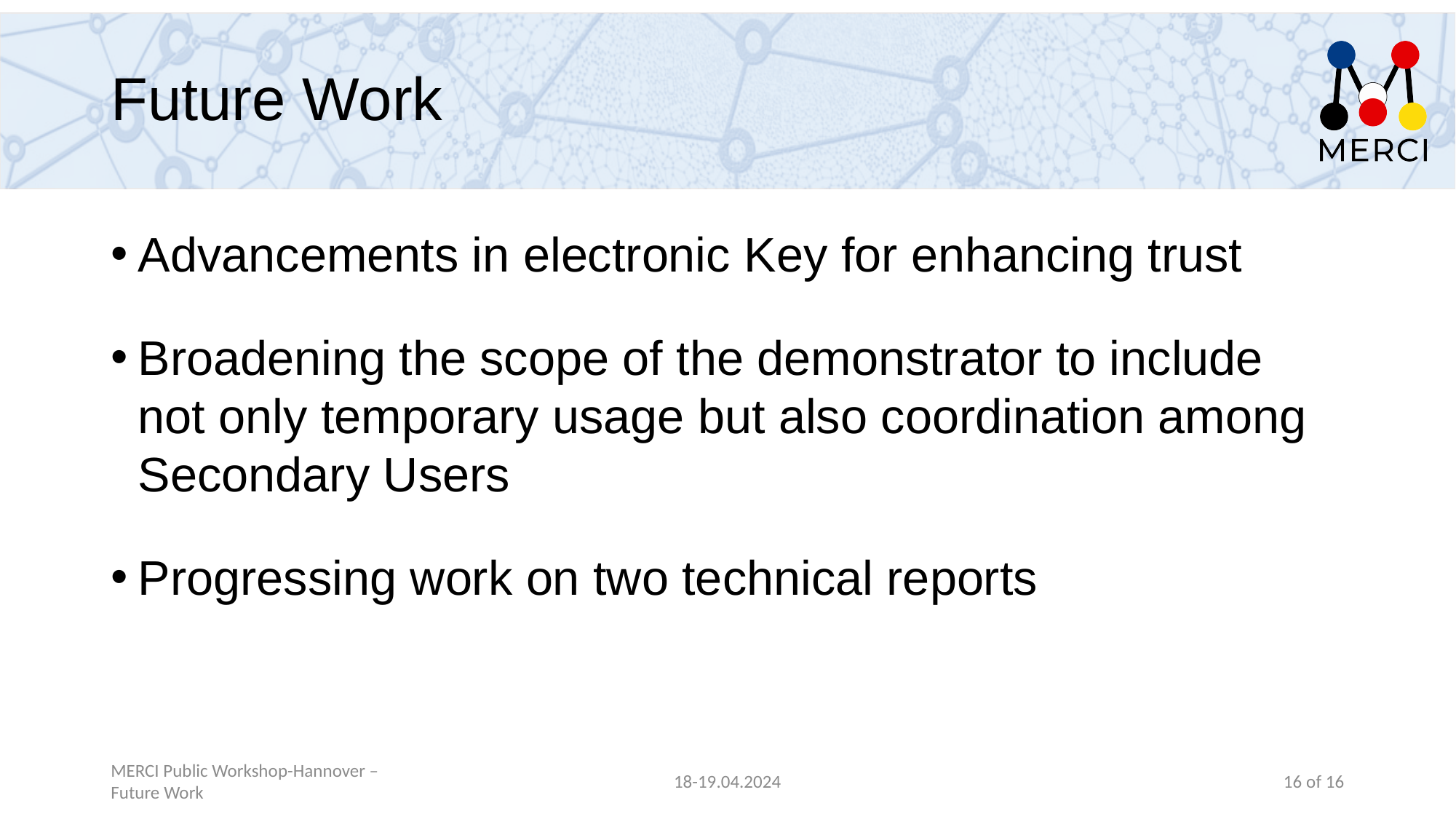

# Future Work
Advancements in electronic Key for enhancing trust

Broadening the scope of the demonstrator to include not only temporary usage but also coordination among Secondary Users

Progressing work on two technical reports
MERCI Public Workshop-Hannover – Future Work
18-19.04.2024
16 of 16